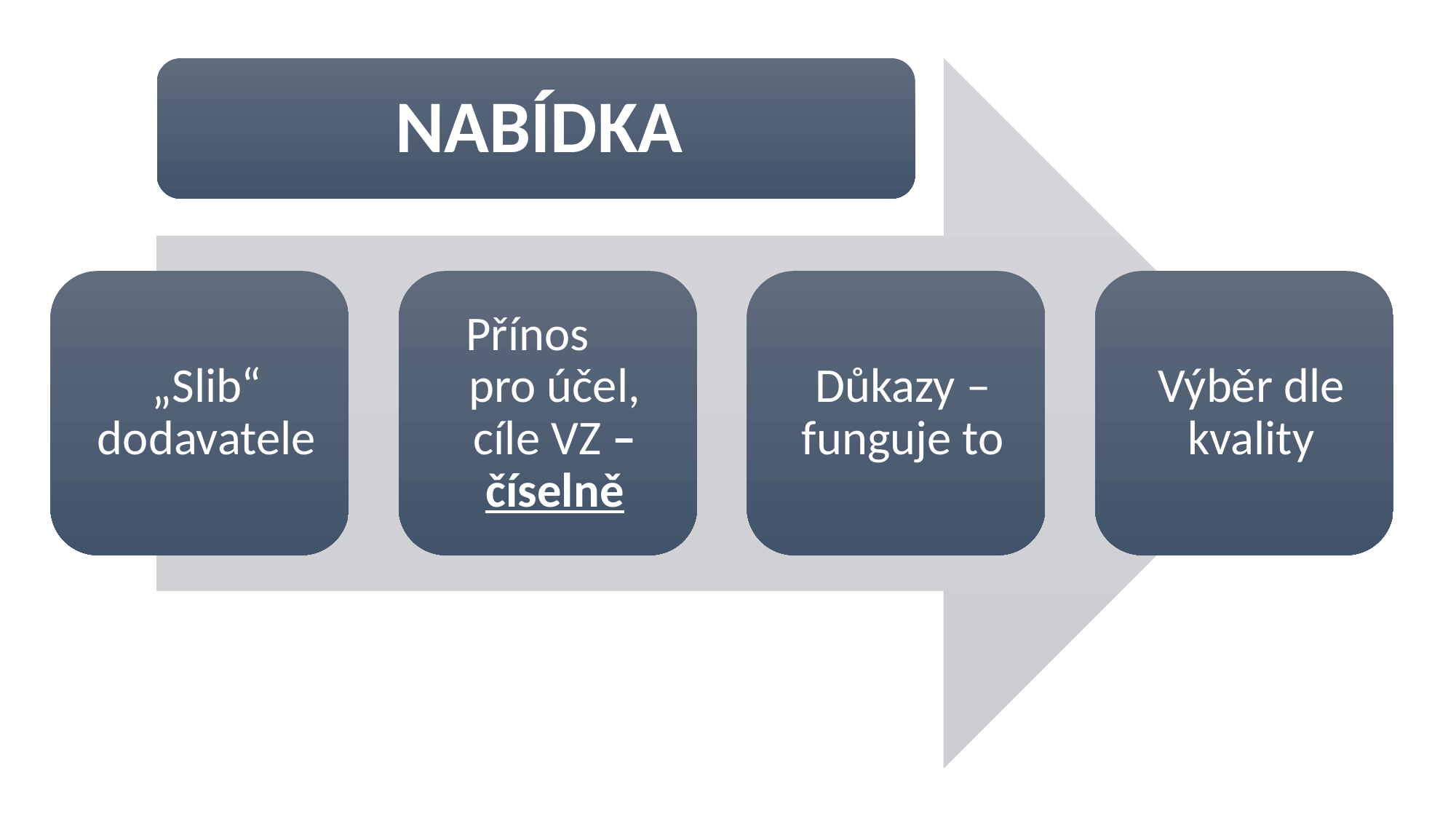

„Slib“ dodavatele
Přínos      pro účel, cíle VZ – číselně
Důkazy – funguje to
Výběr dle kvality
nabídka